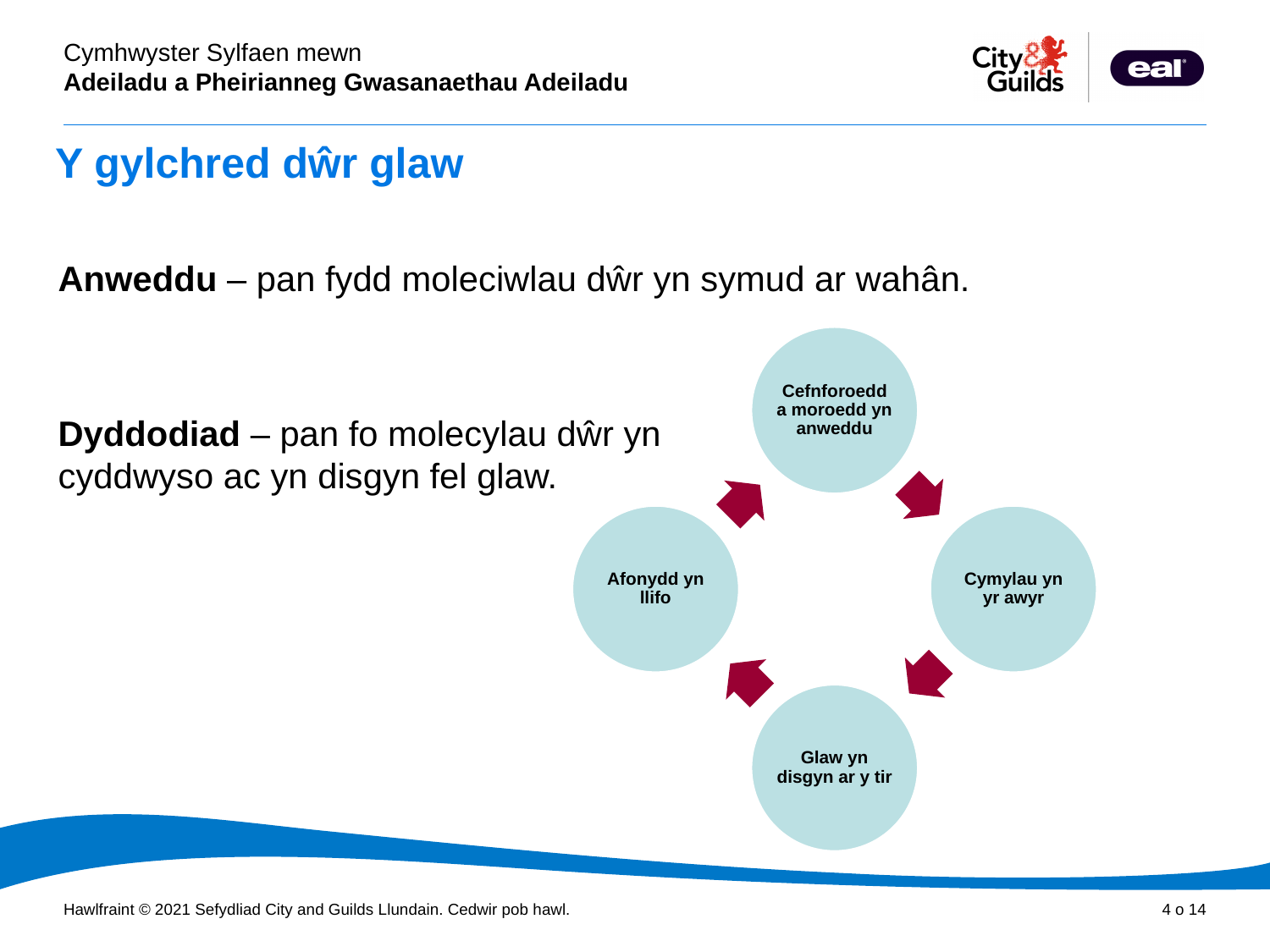

# Y gylchred dŵr glaw
Anweddu – pan fydd moleciwlau dŵr yn symud ar wahân.

Dyddodiad – pan fo molecylau dŵr yn
cyddwyso ac yn disgyn fel glaw.
Cefnforoedd a moroedd yn anweddu

Cymylau yn yr awyr

Glaw yn disgyn ar y tir

Afonydd yn llifo